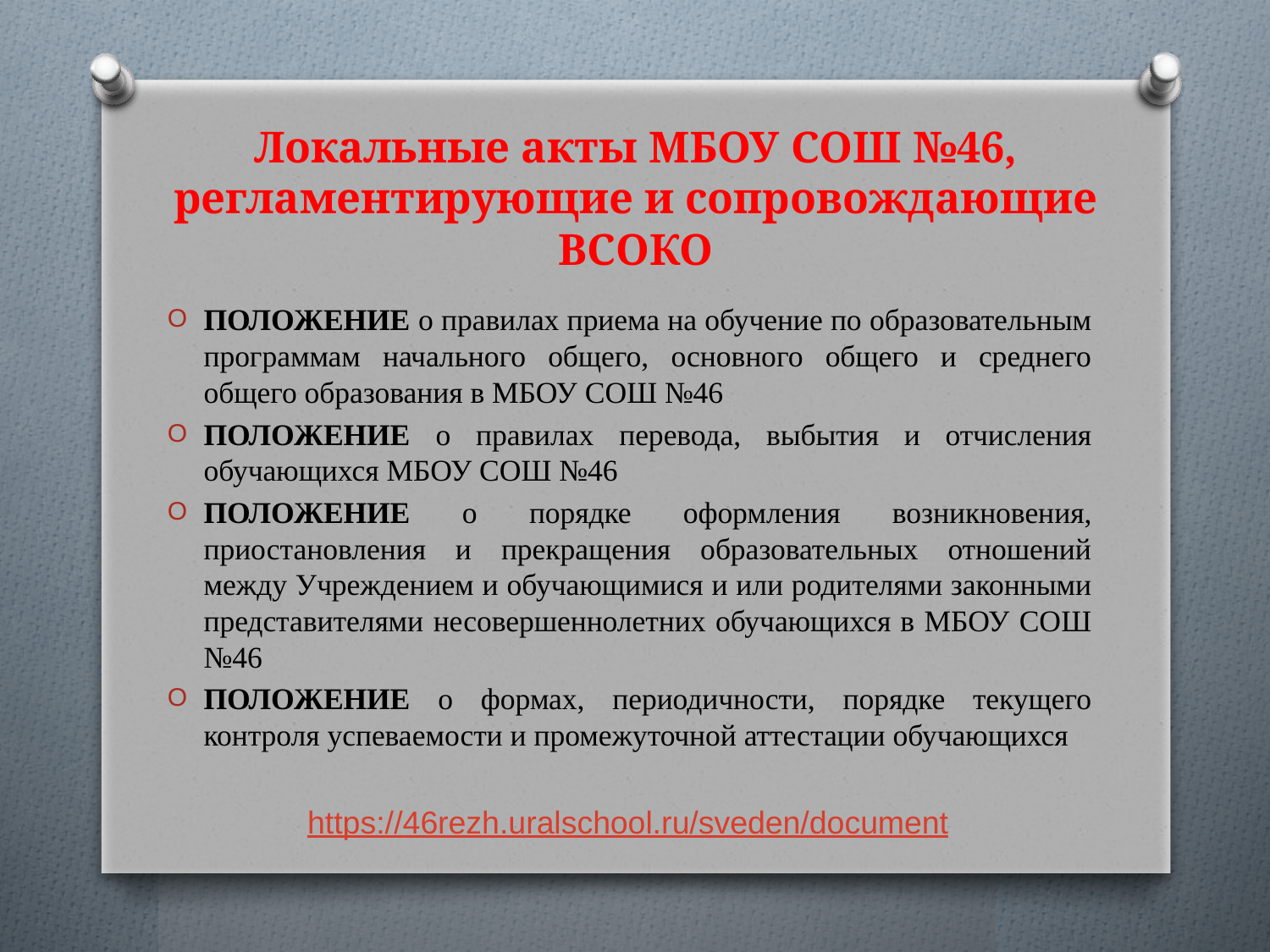

# Локальные акты МБОУ СОШ №46, регламентирующие и сопровождающие ВСОКО
ПОЛОЖЕНИЕ о правилах приема на обучение по образовательным программам начального общего, основного общего и среднего общего образования в МБОУ СОШ №46
ПОЛОЖЕНИЕ о правилах перевода, выбытия и отчисления обучающихся МБОУ СОШ №46
ПОЛОЖЕНИЕ о порядке оформления возникновения, приостановления и прекращения образовательных отношений между Учреждением и обучающимися и или родителями законными представителями несовершеннолетних обучающихся в МБОУ СОШ №46
ПОЛОЖЕНИЕ о формах, периодичности, порядке текущего контроля успеваемости и промежуточной аттестации обучающихся

https://46rezh.uralschool.ru/sveden/document